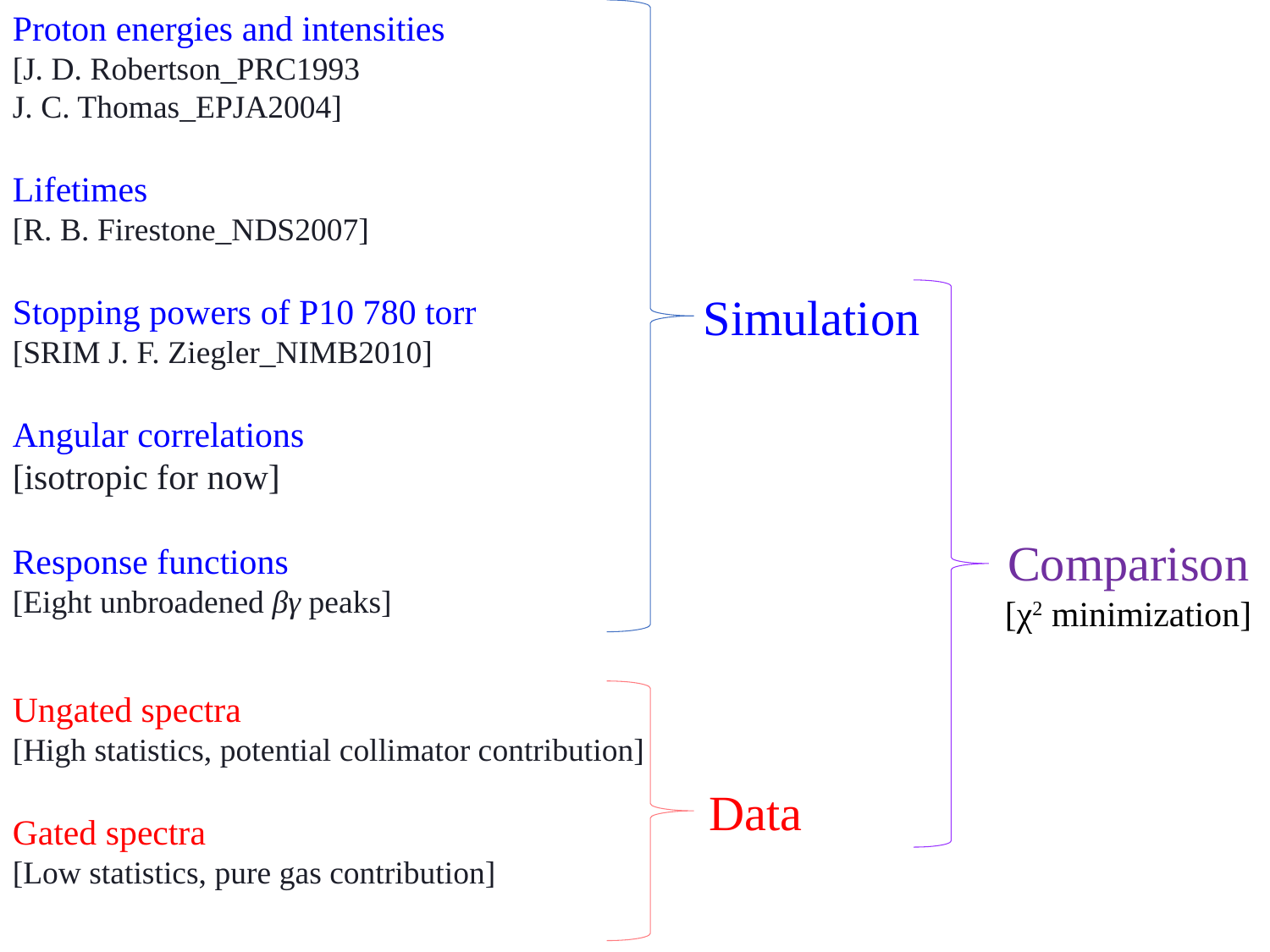

Proton energies and intensities
[J. D. Robertson_PRC1993
J. C. Thomas_EPJA2004]

Lifetimes
[R. B. Firestone_NDS2007]

Stopping powers of P10 780 torr
[SRIM J. F. Ziegler_NIMB2010]

Angular correlations
[isotropic for now]

Response functions
[Eight unbroadened βγ peaks]

Simulation
Comparison
[χ2 minimization]
Ungated spectra
[High statistics, potential collimator contribution]

Gated spectra
[Low statistics, pure gas contribution]

Data